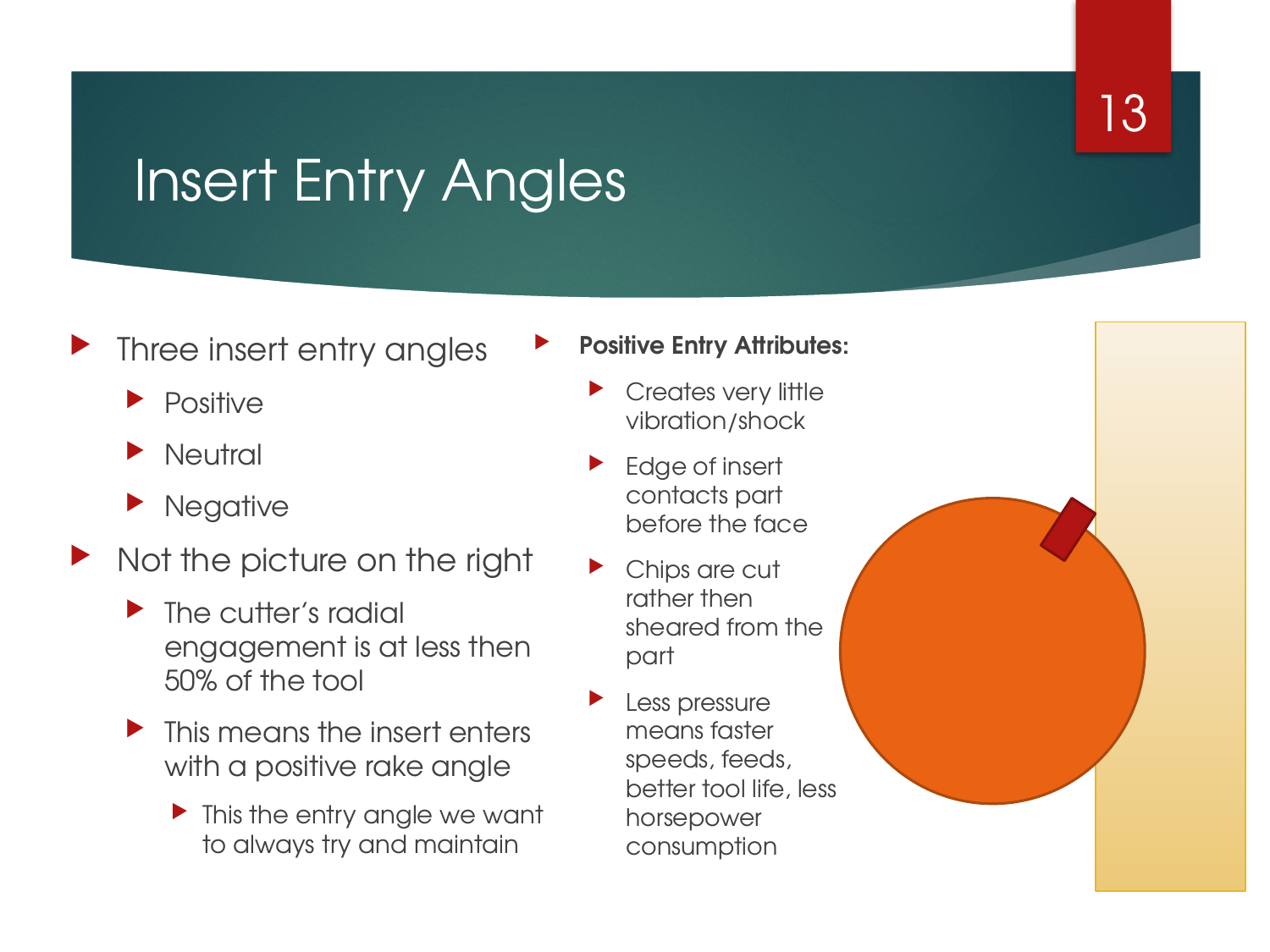

13
# Insert Entry Angles

Three insert entry angles
Positive
Neutral
Negative
Not the picture on the right
The cutter’s radial engagement is at less then 50% of the tool
This means the insert enters with a positive rake angle
This the entry angle we want to always try and maintain
Positive Entry Attributes:
Creates very little vibration/shock
Edge of insert contacts part before the face
Chips are cut rather then sheared from the part
Less pressure means faster speeds, feeds, better tool life, less horsepower consumption